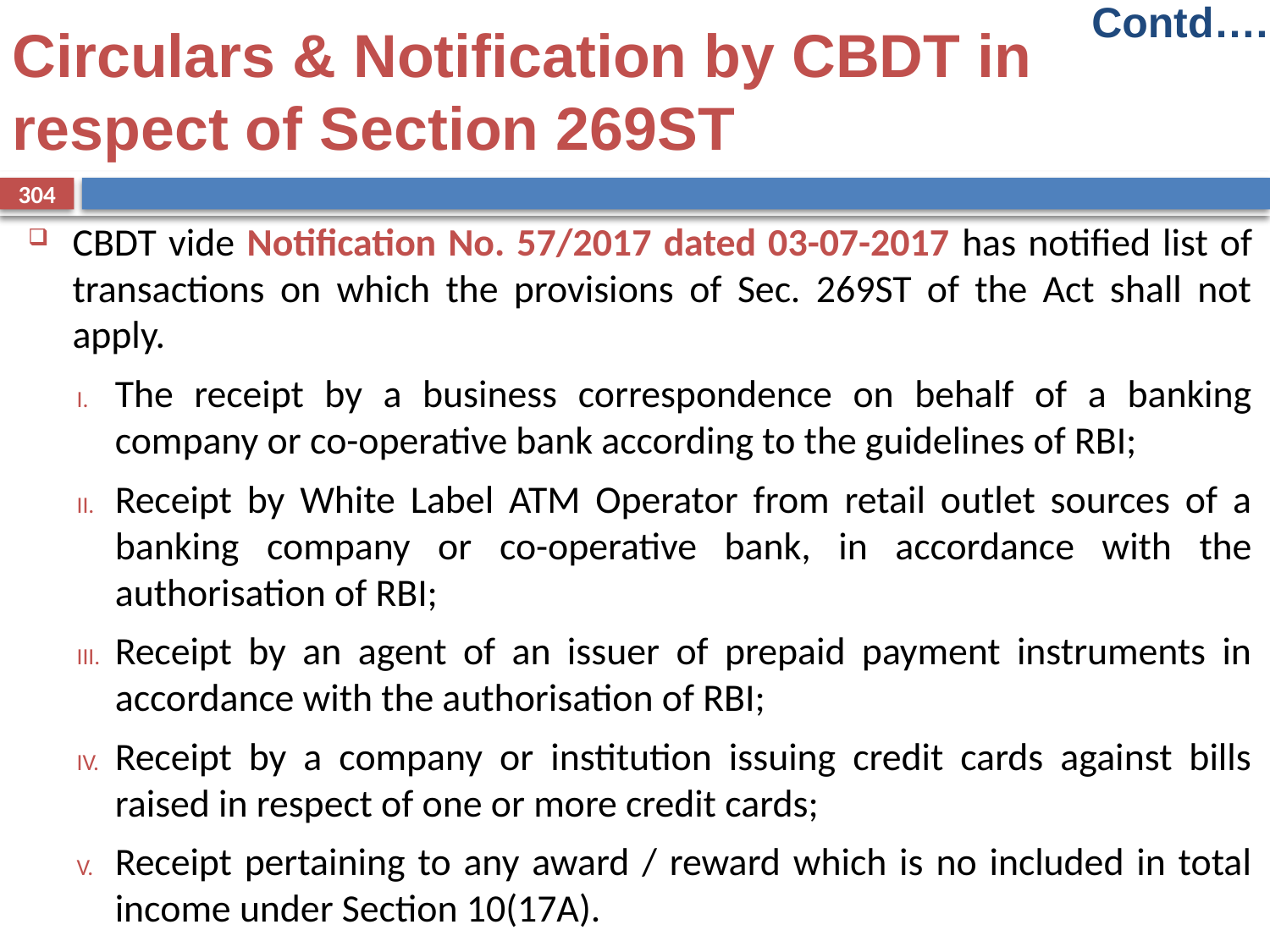

Contd….
# Circulars & Notification by CBDT in respect of Section 269ST
304
CBDT vide Notification No. 57/2017 dated 03-07-2017 has notified list of transactions on which the provisions of Sec. 269ST of the Act shall not apply.
The receipt by a business correspondence on behalf of a banking company or co-operative bank according to the guidelines of RBI;
Receipt by White Label ATM Operator from retail outlet sources of a banking company or co-operative bank, in accordance with the authorisation of RBI;
Receipt by an agent of an issuer of prepaid payment instruments in accordance with the authorisation of RBI;
Receipt by a company or institution issuing credit cards against bills raised in respect of one or more credit cards;
Receipt pertaining to any award / reward which is no included in total income under Section 10(17A).